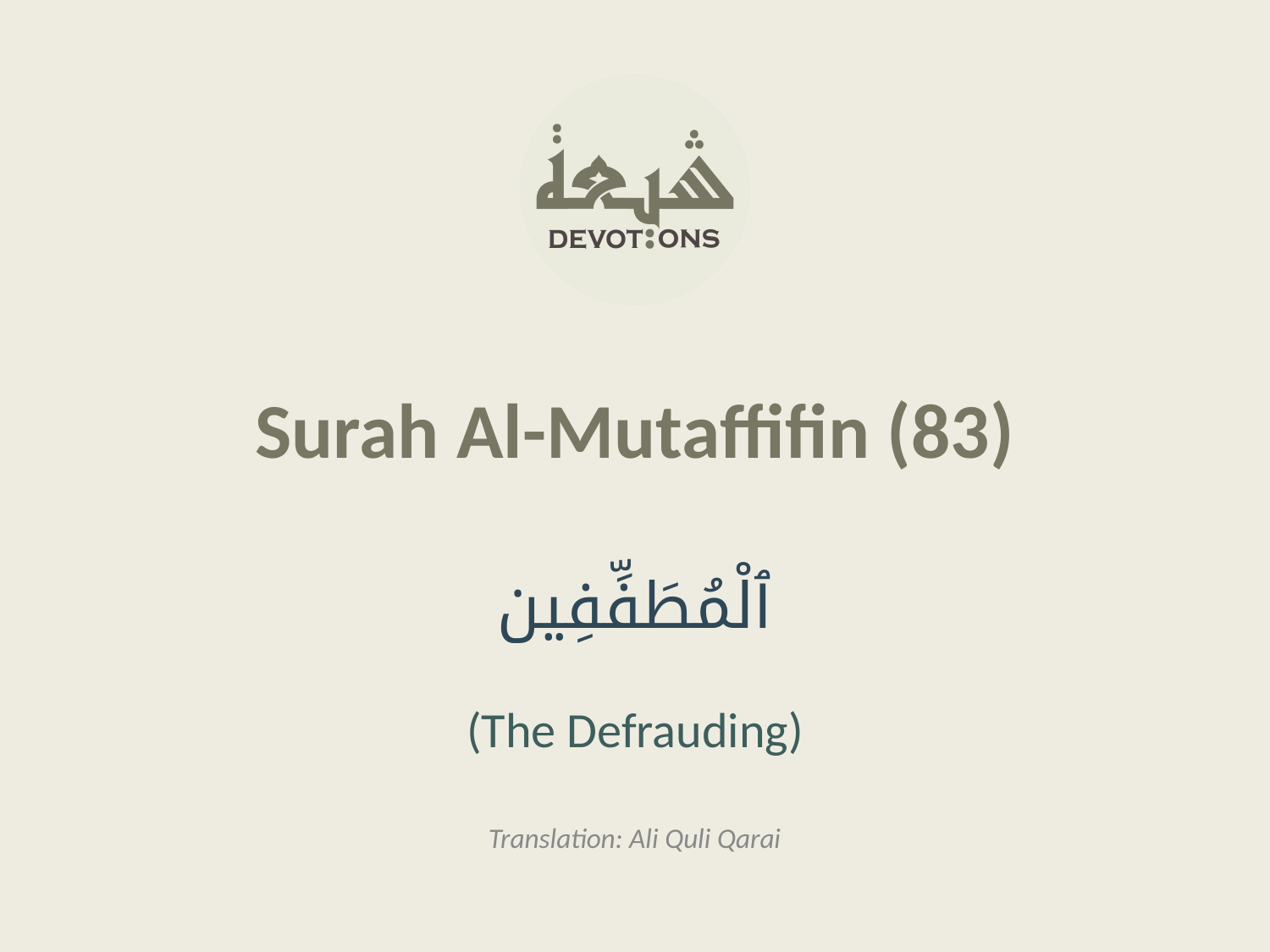

Surah Al-Mutaffifin (83)
ٱلْمُطَفِّفِين
(The Defrauding)
Translation: Ali Quli Qarai